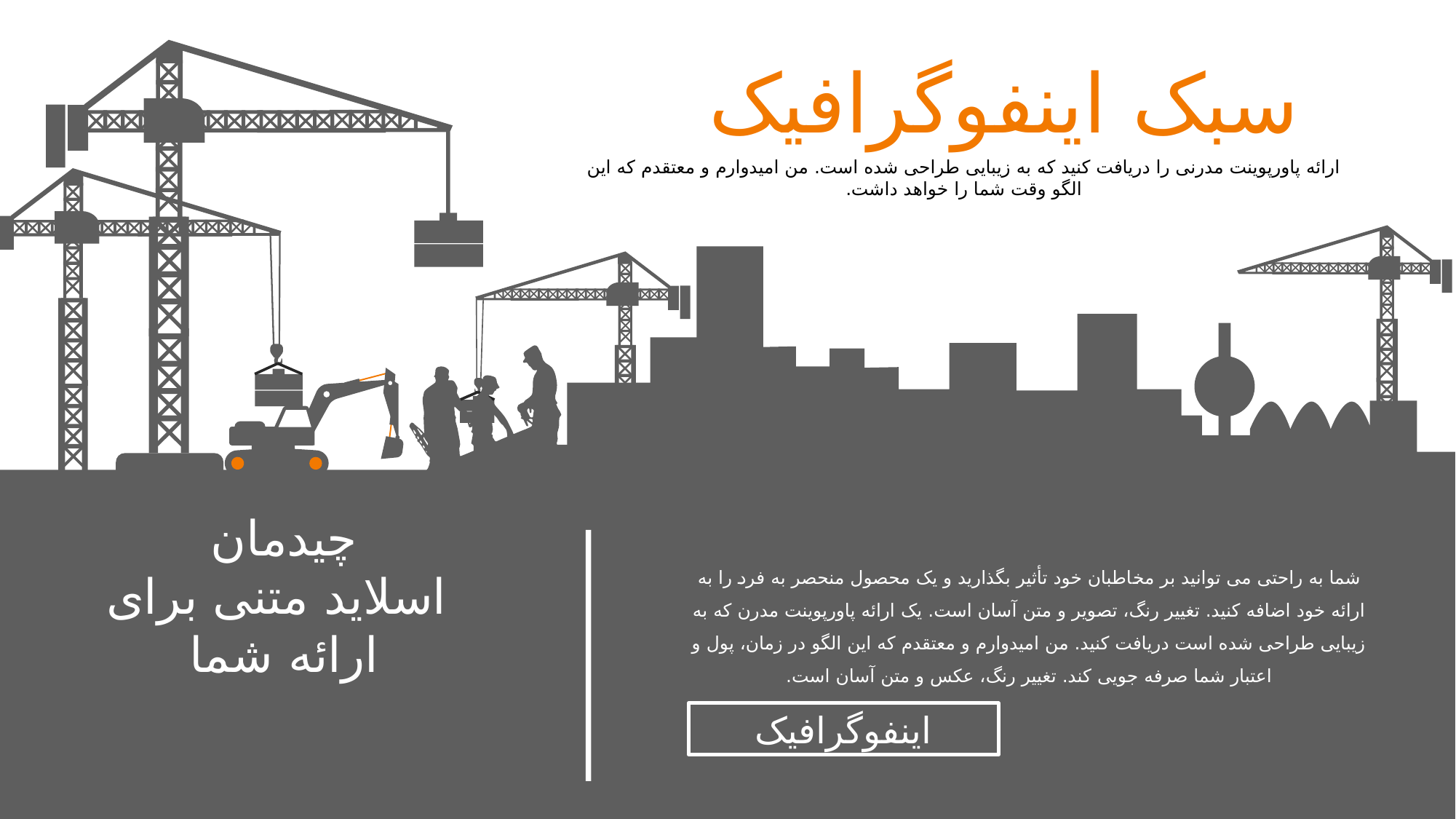

سبک اینفوگرافیک
ارائه پاورپوینت مدرنی را دریافت کنید که به زیبایی طراحی شده است. من امیدوارم و معتقدم که این الگو وقت شما را خواهد داشت.

چیدمان
 اسلاید متنی برای ارائه شما

شما به راحتی می توانید بر مخاطبان خود تأثیر بگذارید و یک محصول منحصر به فرد را به ارائه خود اضافه کنید. تغییر رنگ، تصویر و متن آسان است. یک ارائه پاورپوینت مدرن که به زیبایی طراحی شده است دریافت کنید. من امیدوارم و معتقدم که این الگو در زمان، پول و اعتبار شما صرفه جویی کند. تغییر رنگ، عکس و متن آسان است.
اینفوگرافیک